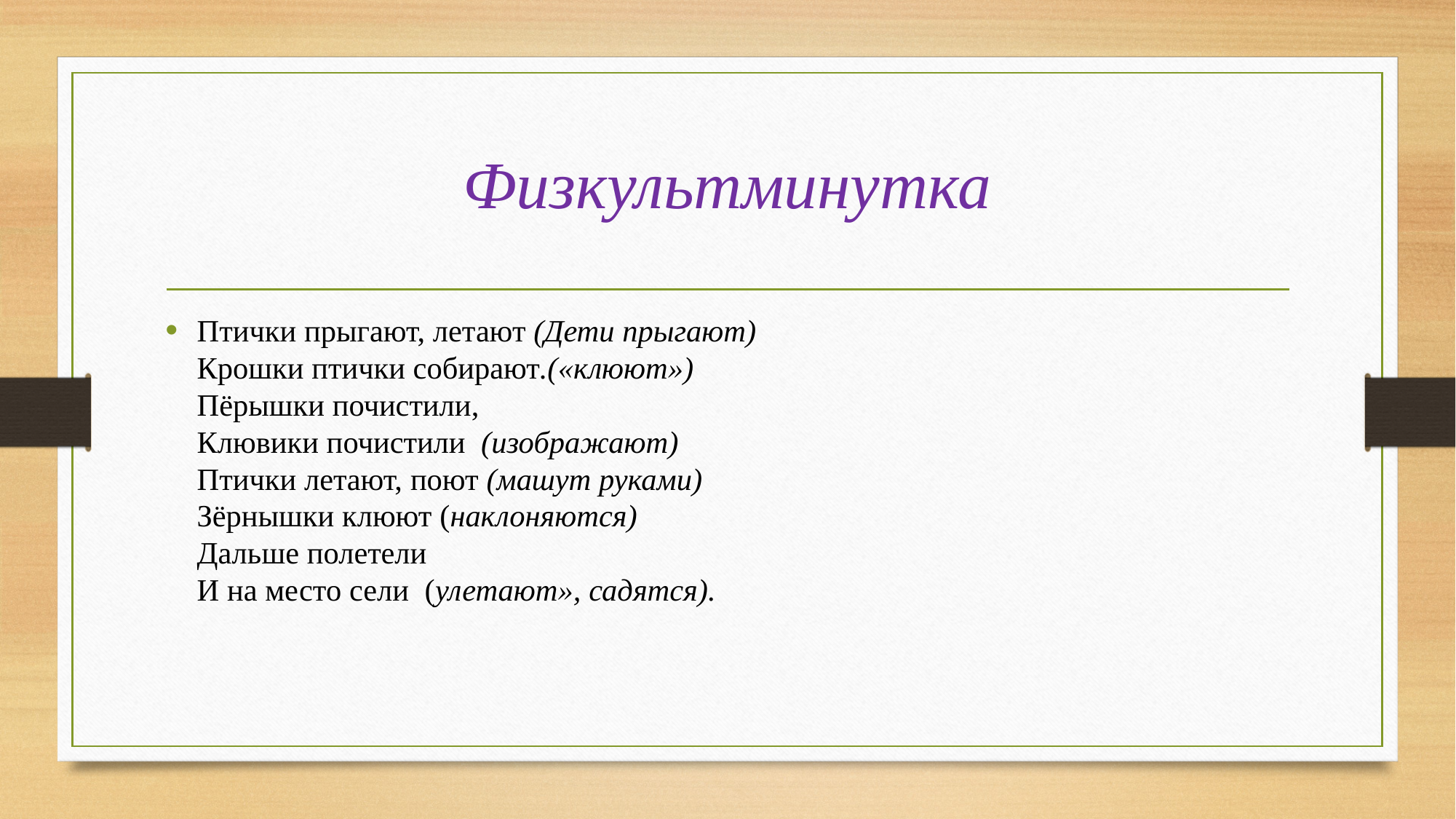

# Физкультминутка
Птички прыгают, летают (Дети прыгают)
Крошки птички собирают.(«клюют»)
Пёрышки почистили,
Клювики почистили  (изображают)
Птички летают, поют (машут руками)
Зёрнышки клюют (наклоняются)
Дальше полетели
И на место сели  (улетают», садятся).